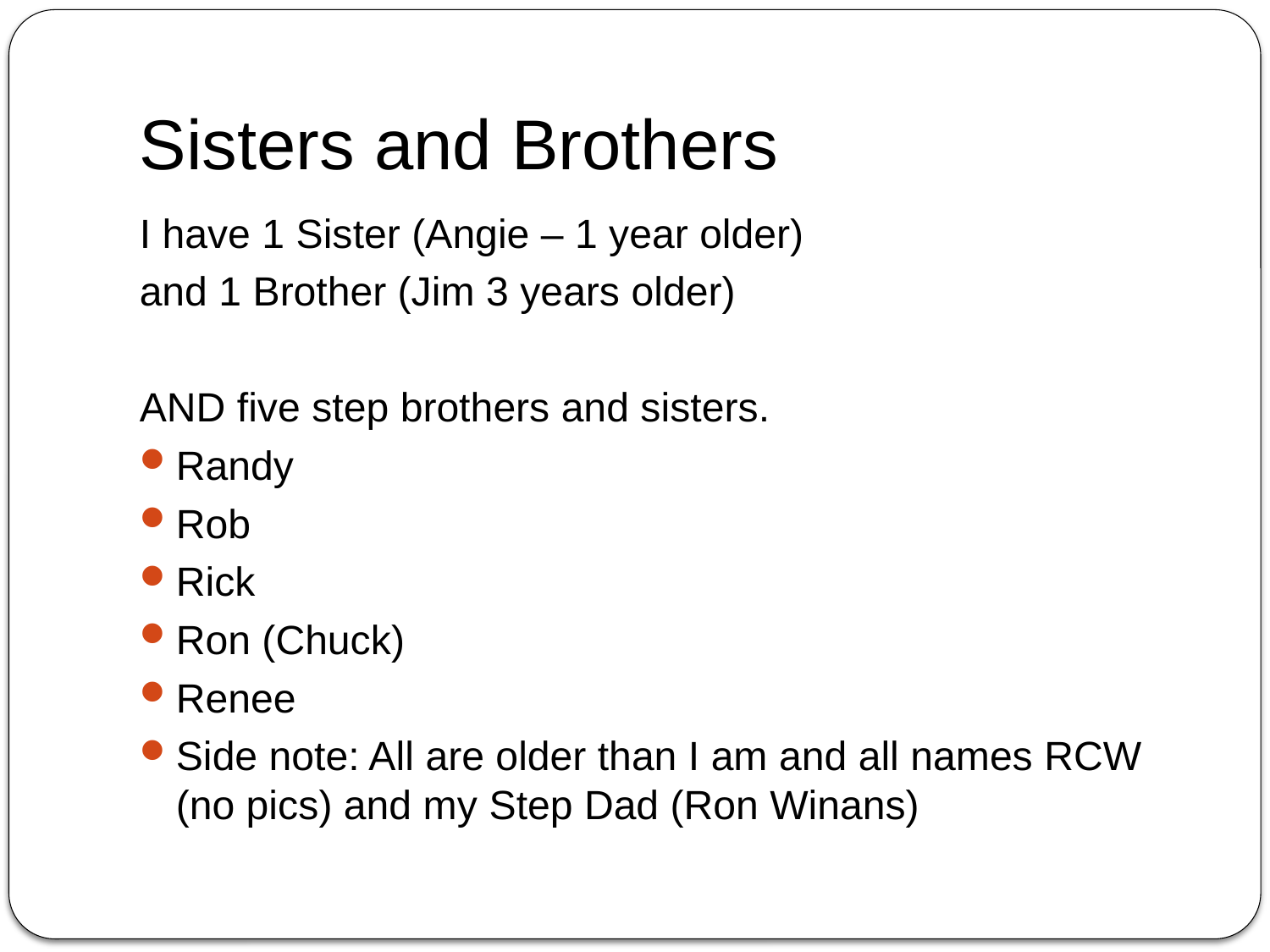

# Sisters and Brothers
I have 1 Sister (Angie – 1 year older)
and 1 Brother (Jim 3 years older)

AND five step brothers and sisters.
Randy
Rob
Rick
Ron (Chuck)
Renee
Side note: All are older than I am and all names RCW (no pics) and my Step Dad (Ron Winans)